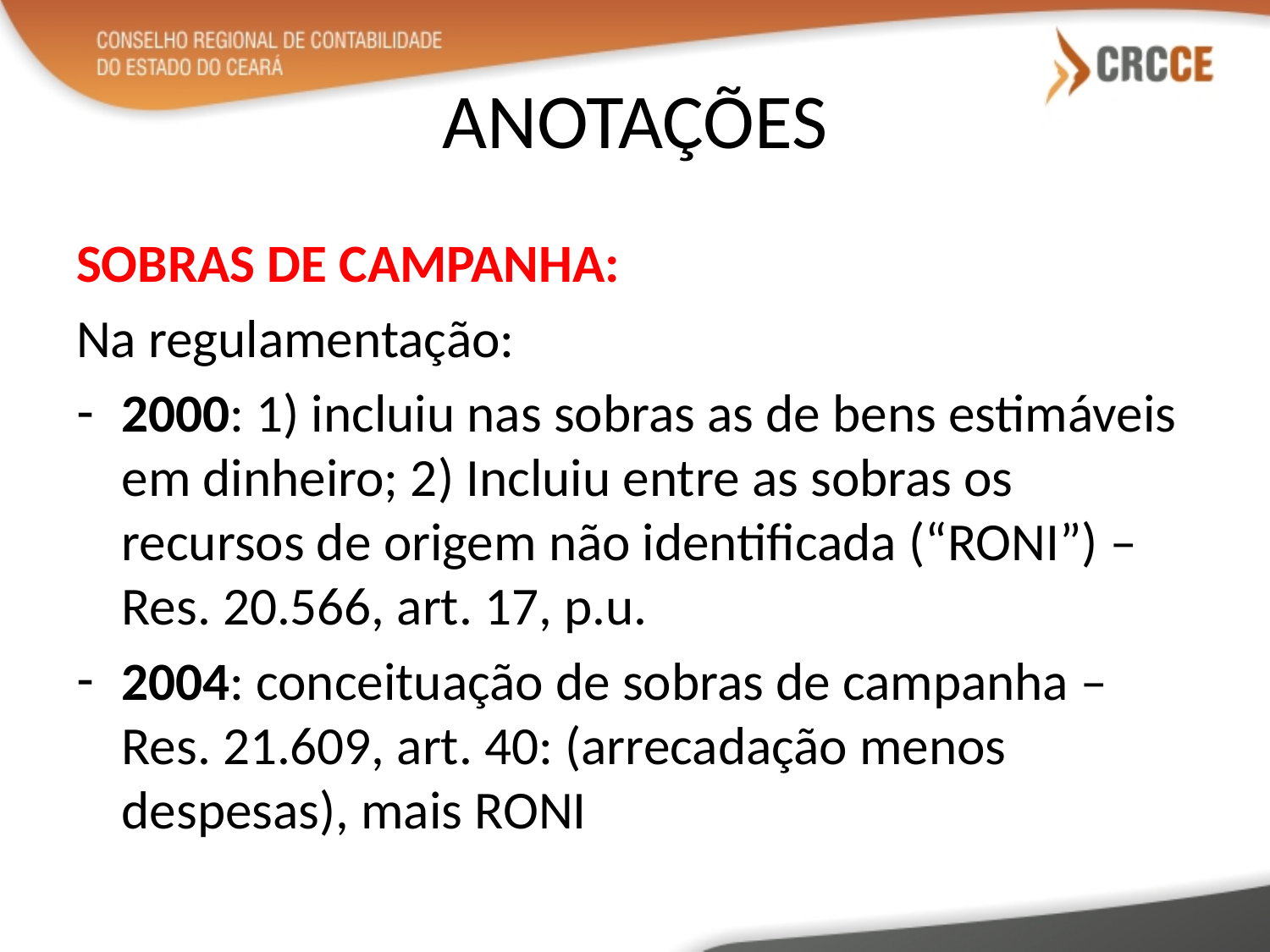

# ANOTAÇÕES
SOBRAS DE CAMPANHA:
Na regulamentação:
2000: 1) incluiu nas sobras as de bens estimáveis em dinheiro; 2) Incluiu entre as sobras os recursos de origem não identificada (“RONI”) – Res. 20.566, art. 17, p.u.
2004: conceituação de sobras de campanha – Res. 21.609, art. 40: (arrecadação menos despesas), mais RONI